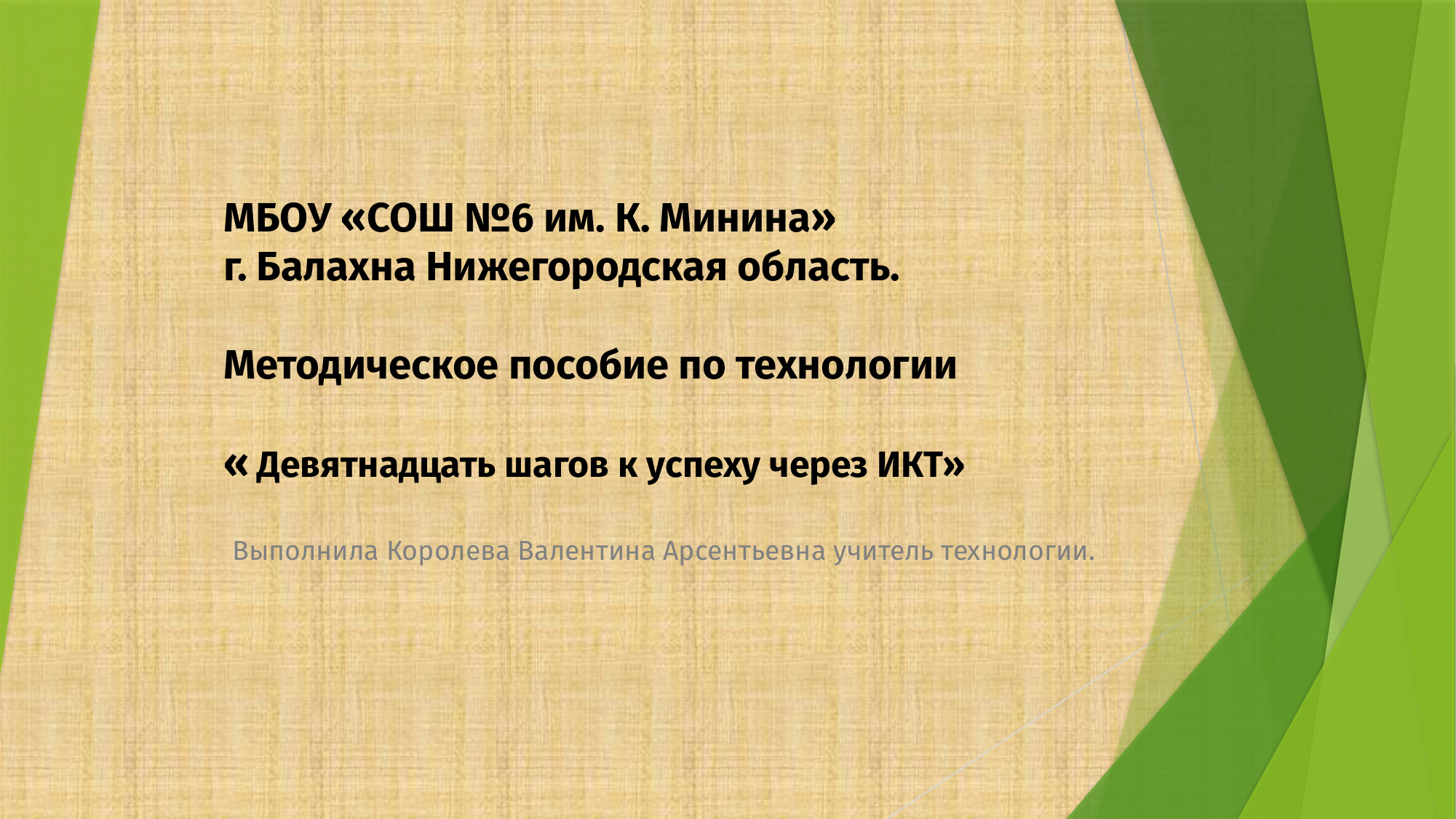

# МБОУ «СОШ №6 им. К. Минина» г. Балахна Нижегородская область. Методическое пособие по технологии « Девятнадцать шагов к успеху через ИКТ»
Выполнила Королева Валентина Арсентьевна учитель технологии.